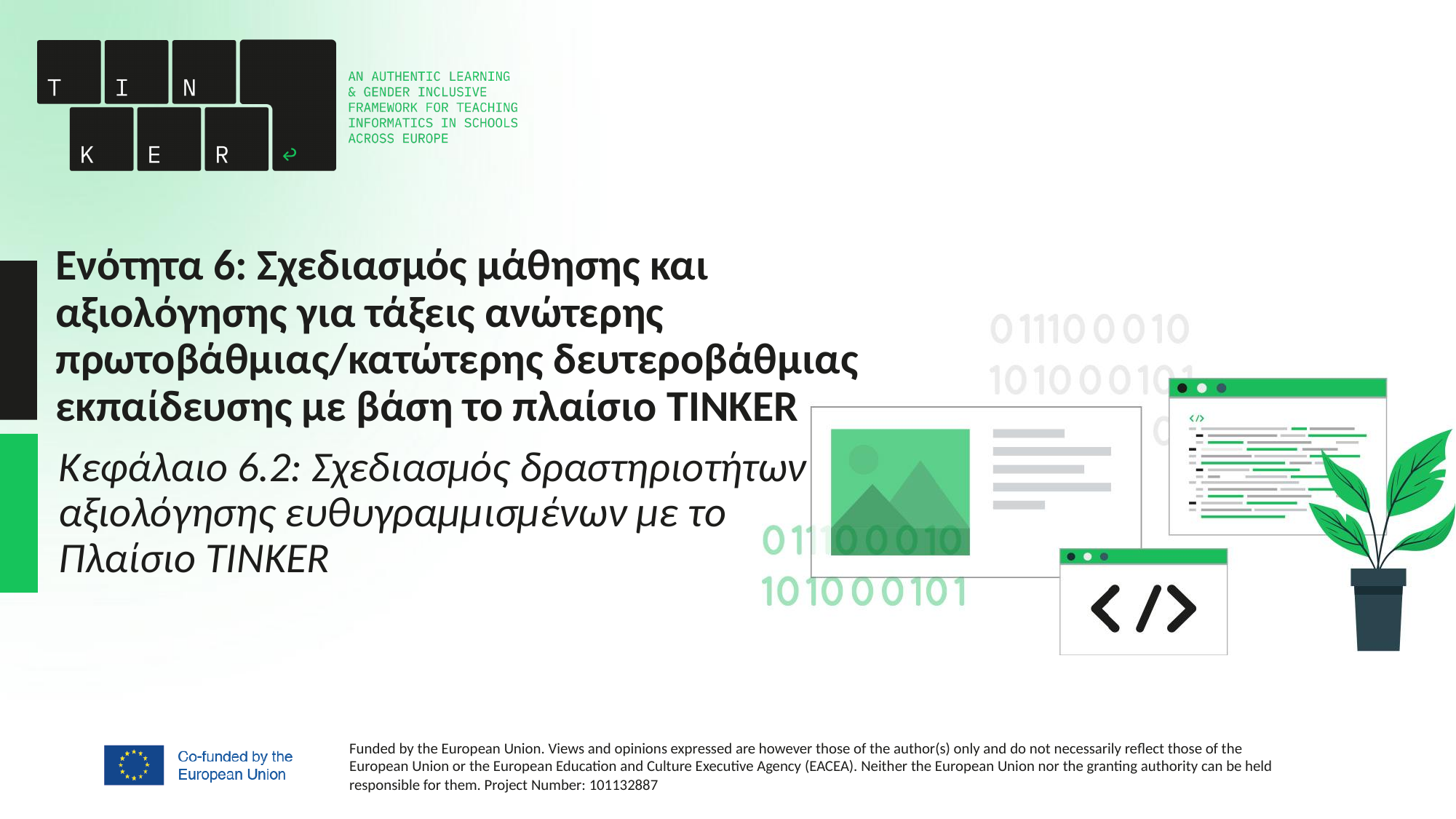

# Ενότητα 6: Σχεδιασμός μάθησης και αξιολόγησης για τάξεις ανώτερης πρωτοβάθμιας/κατώτερης δευτεροβάθμιας εκπαίδευσης με βάση το πλαίσιο TINKER
Κεφάλαιο 6.2: Σχεδιασμός δραστηριοτήτων αξιολόγησης ευθυγραμμισμένων με το Πλαίσιο TINKER